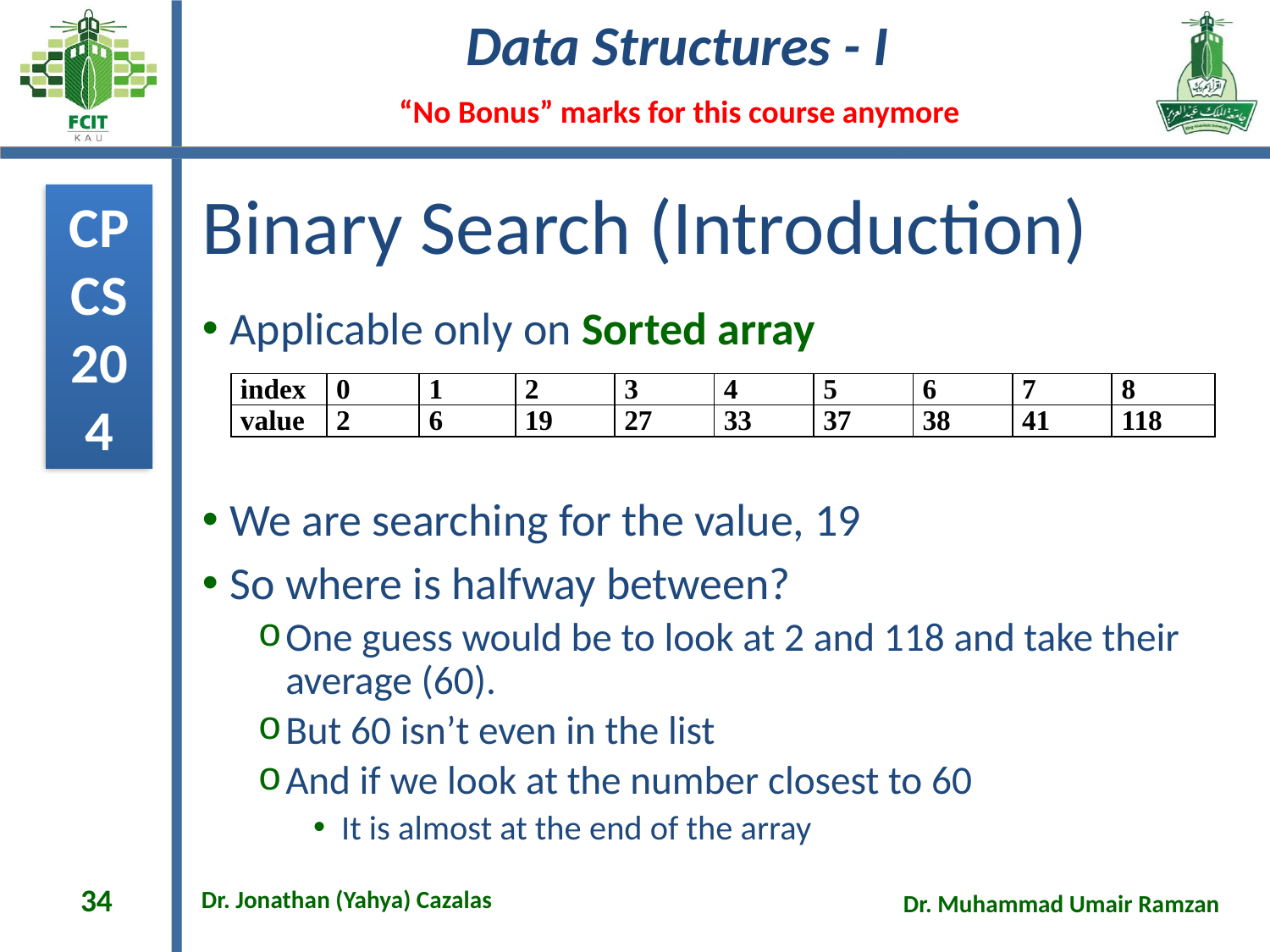

# Binary Search (Introduction)
Applicable only on Sorted array

We are searching for the value, 19
So where is halfway between?
One guess would be to look at 2 and 118 and take their average (60).
But 60 isn’t even in the list
And if we look at the number closest to 60
It is almost at the end of the array
| index | 0 | 1 | 2 | 3 | 4 | 5 | 6 | 7 | 8 |
| --- | --- | --- | --- | --- | --- | --- | --- | --- | --- |
| value | 2 | 6 | 19 | 27 | 33 | 37 | 38 | 41 | 118 |
34